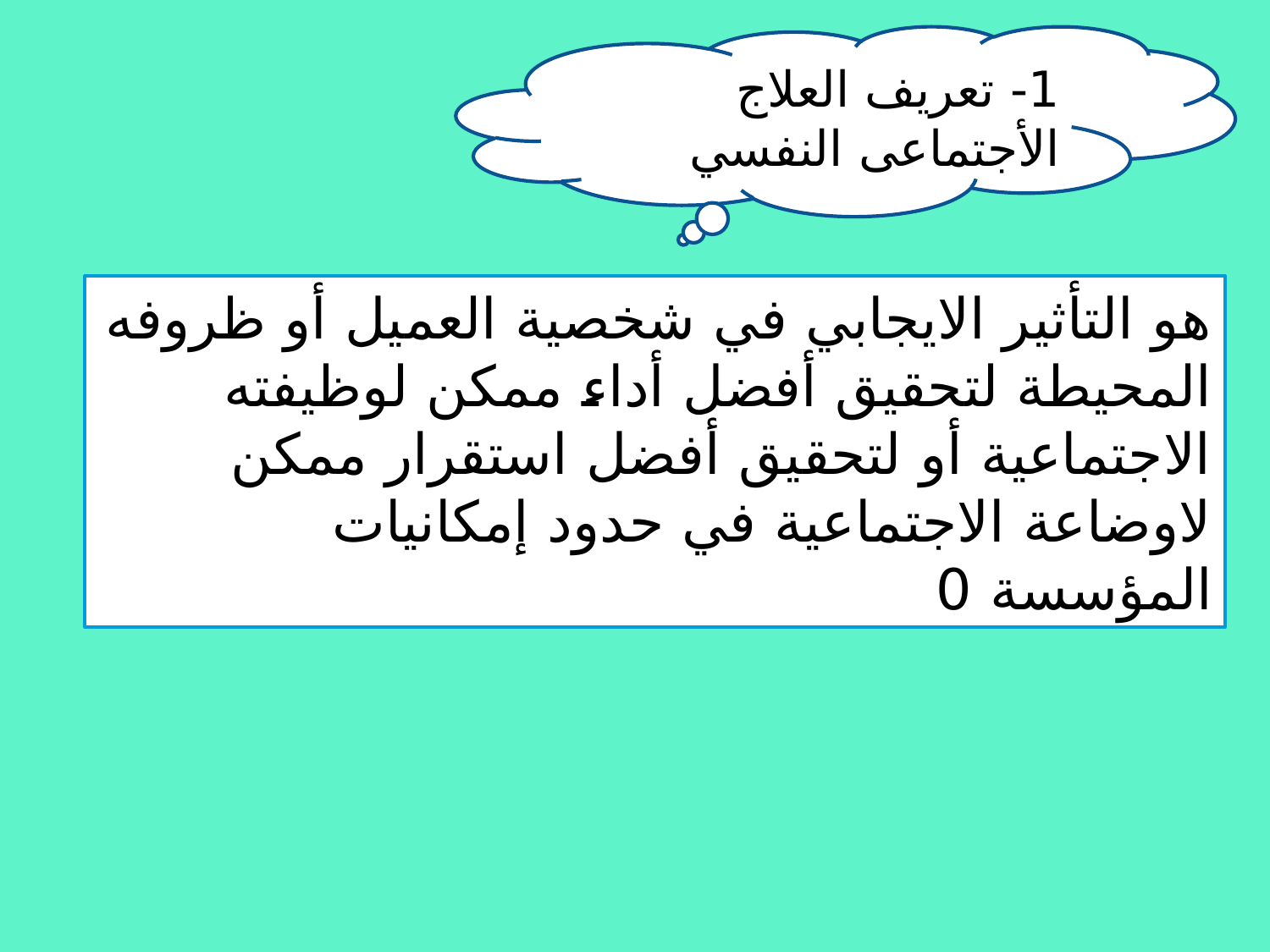

1- تعريف العلاج الأجتماعى النفسي
هو التأثير الايجابي في شخصية العميل أو ظروفه المحيطة لتحقيق أفضل أداء ممكن لوظيفته الاجتماعية أو لتحقيق أفضل استقرار ممكن لاوضاعة الاجتماعية في حدود إمكانيات المؤسسة 0